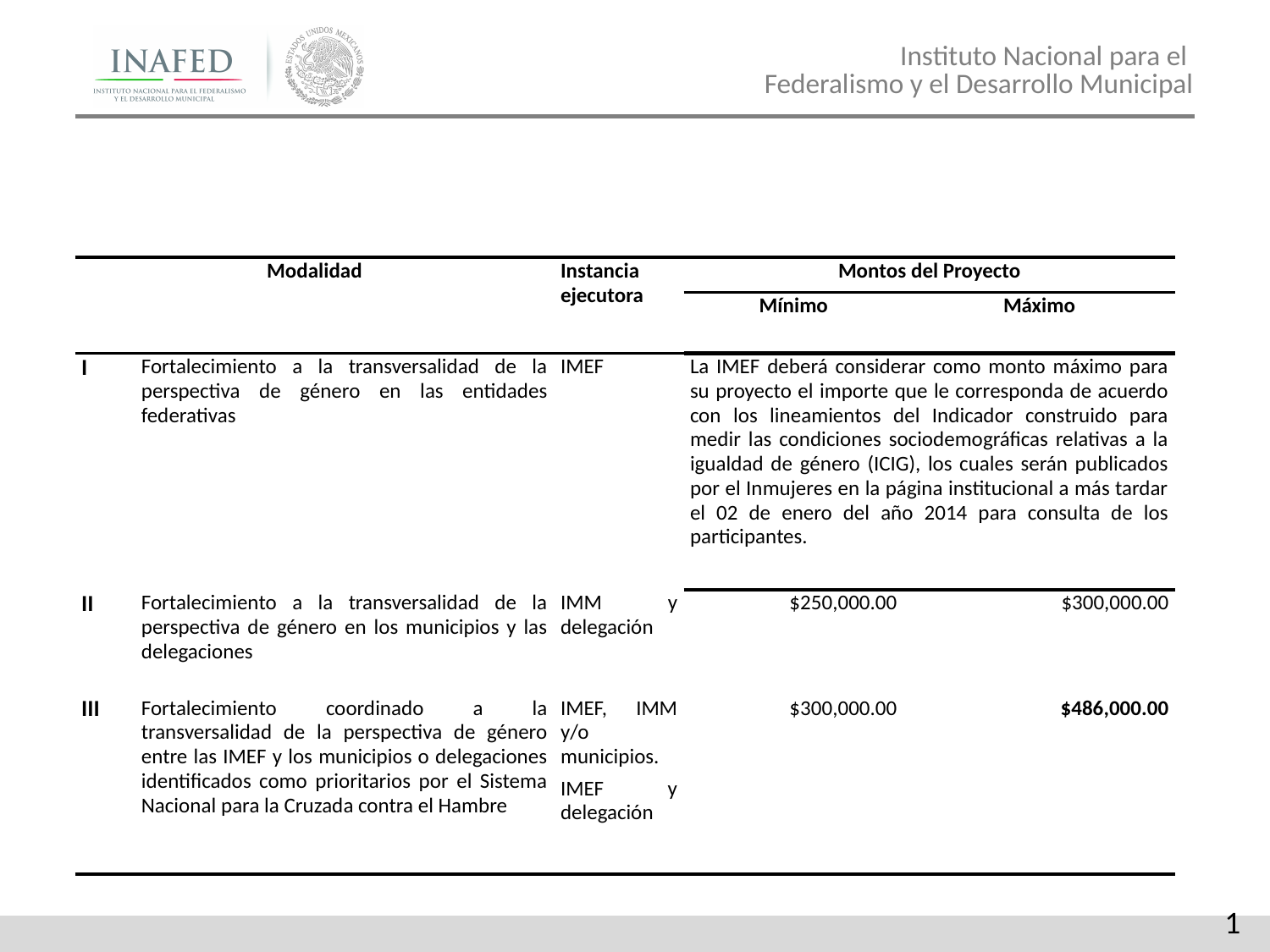

CATEGORIA  B “POLÍTICAS PUBLICAS
PARA LA IGUALDAD ENTRE MUJERES Y HOMBRES

| Modalidad |  | Instancia ejecutora | Montos del Proyecto |  |
| --- | --- | --- | --- | --- |
|  |  |  | Mínimo | Máximo |
| I | Fortalecimiento a la transversalidad de la perspectiva de género en las entidades federativas | IMEF | La IMEF deberá considerar como monto máximo para su proyecto el importe que le corresponda de acuerdo con los lineamientos del Indicador construido para medir las condiciones sociodemográficas relativas a la igualdad de género (ICIG), los cuales serán publicados por el Inmujeres en la página institucional a más tardar el 02 de enero del año 2014 para consulta de los participantes. |  |
| II | Fortalecimiento a la transversalidad de la perspectiva de género en los municipios y las delegaciones | IMM y delegación | $250,000.00 | $300,000.00 |
| III | Fortalecimiento coordinado a la transversalidad de la perspectiva de género entre las IMEF y los municipios o delegaciones identificados como prioritarios por el Sistema Nacional para la Cruzada contra el Hambre | IMEF, IMM y/o municipios. IMEF y delegación | $300,000.00 | $486,000.00 |
1